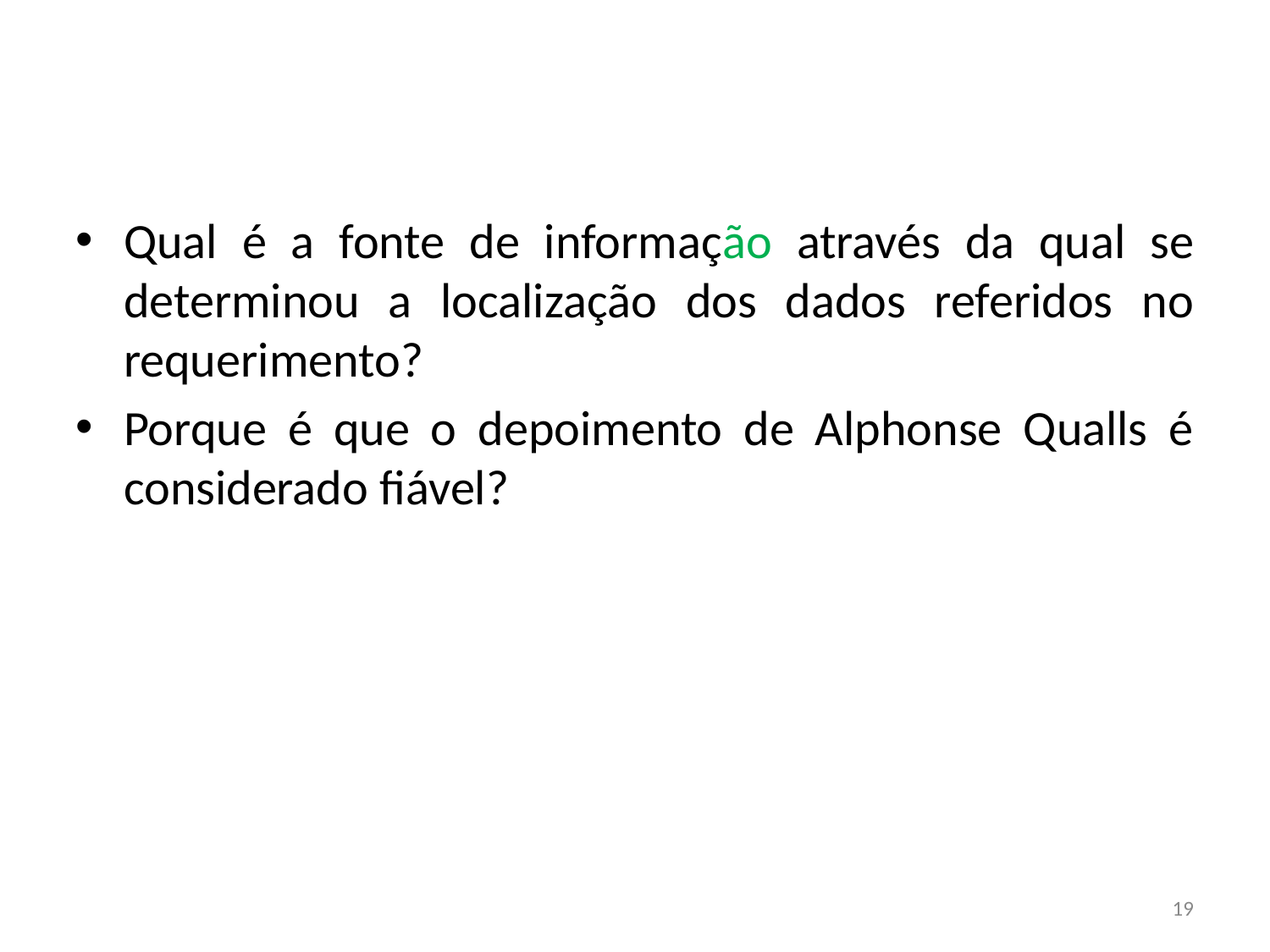

Qual é a fonte de informação através da qual se determinou a localização dos dados referidos no requerimento?
Porque é que o depoimento de Alphonse Qualls é considerado fiável?

19